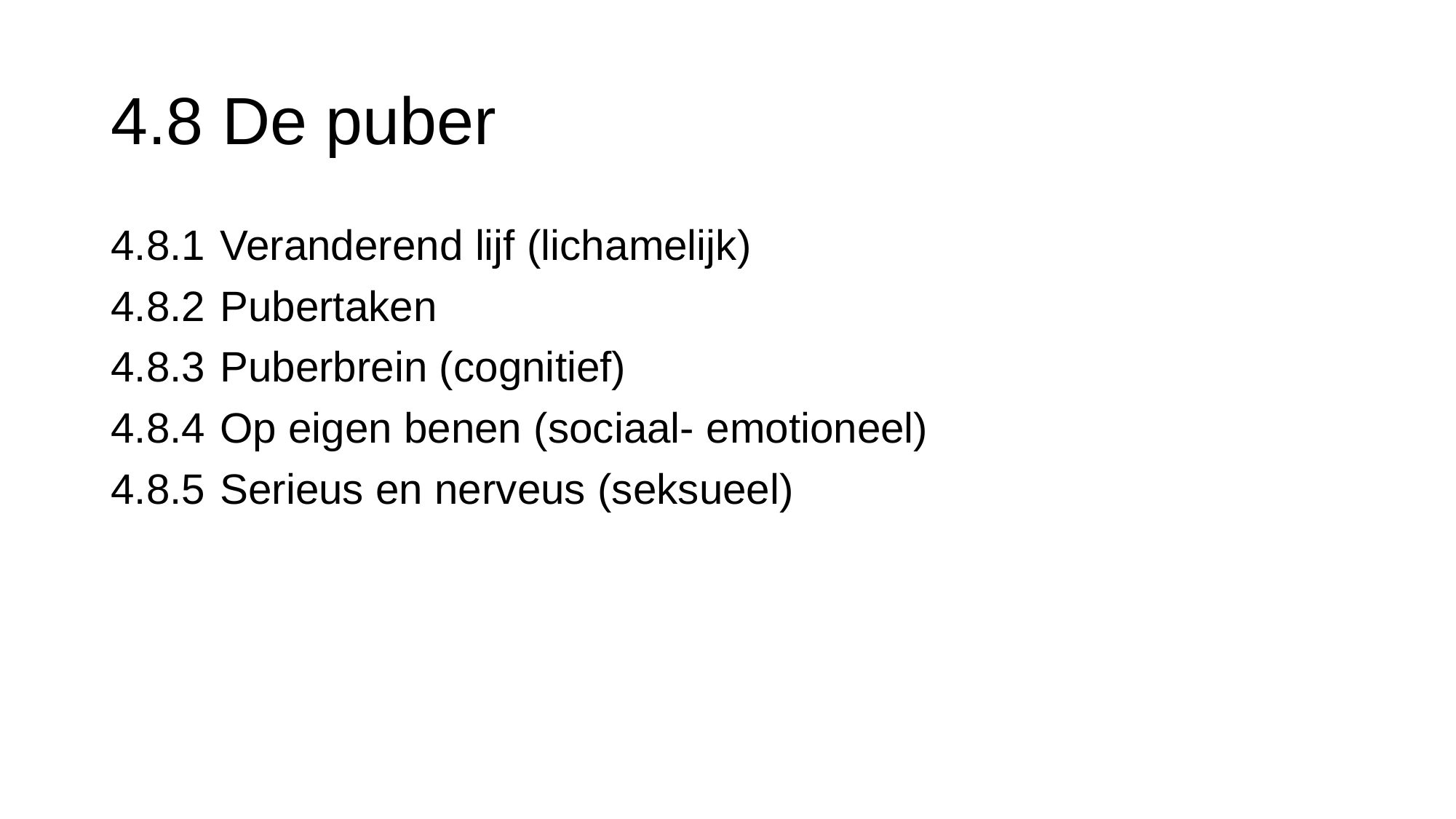

# 4.8 De puber
4.8.1	Veranderend lijf (lichamelijk)
4.8.2	Pubertaken
4.8.3	Puberbrein (cognitief)
4.8.4	Op eigen benen (sociaal- emotioneel)
4.8.5	Serieus en nerveus (seksueel)